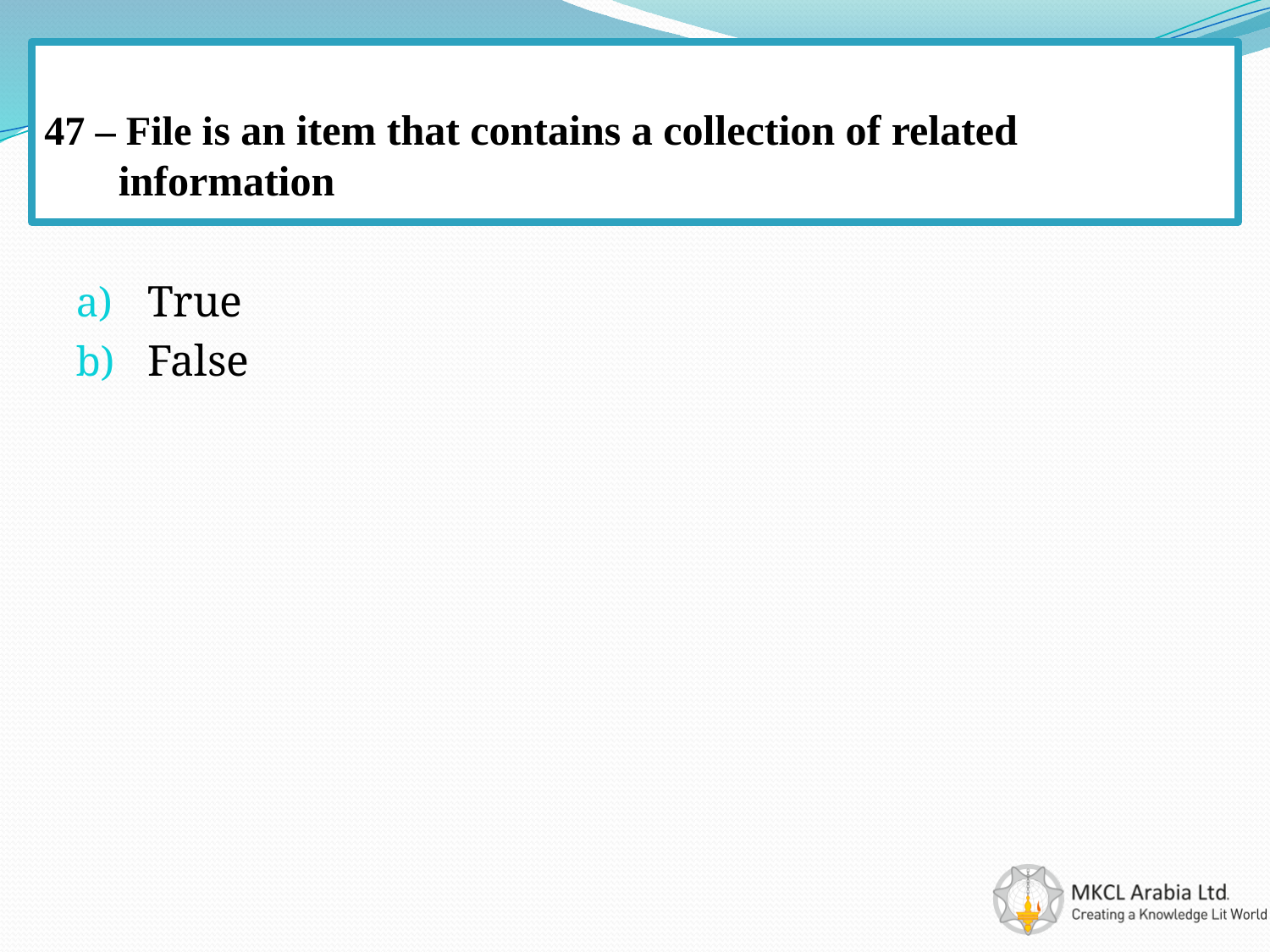

# 47 – File is an item that contains a collection of related information
True
False